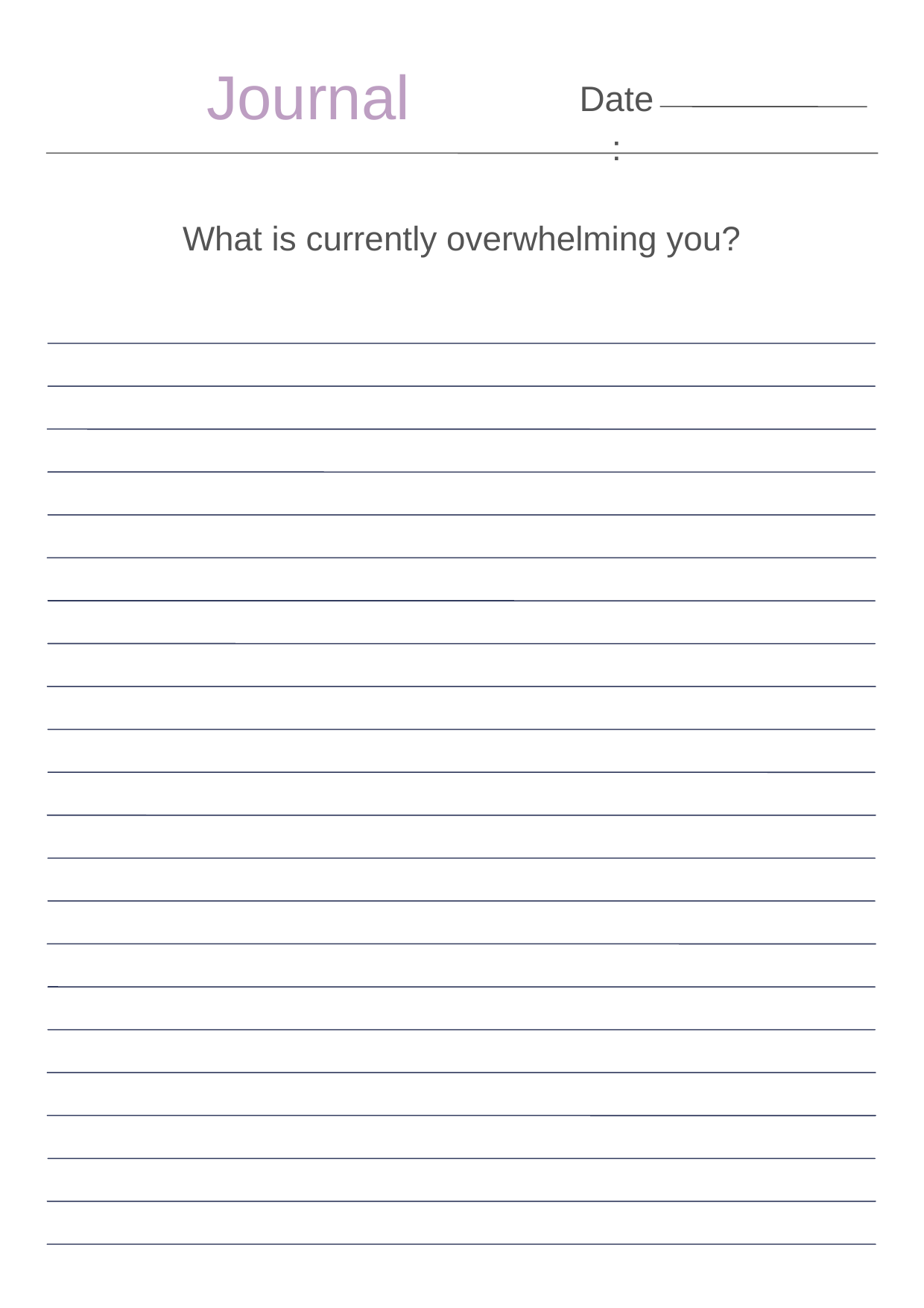

Journal
Date:

What is currently overwhelming you?